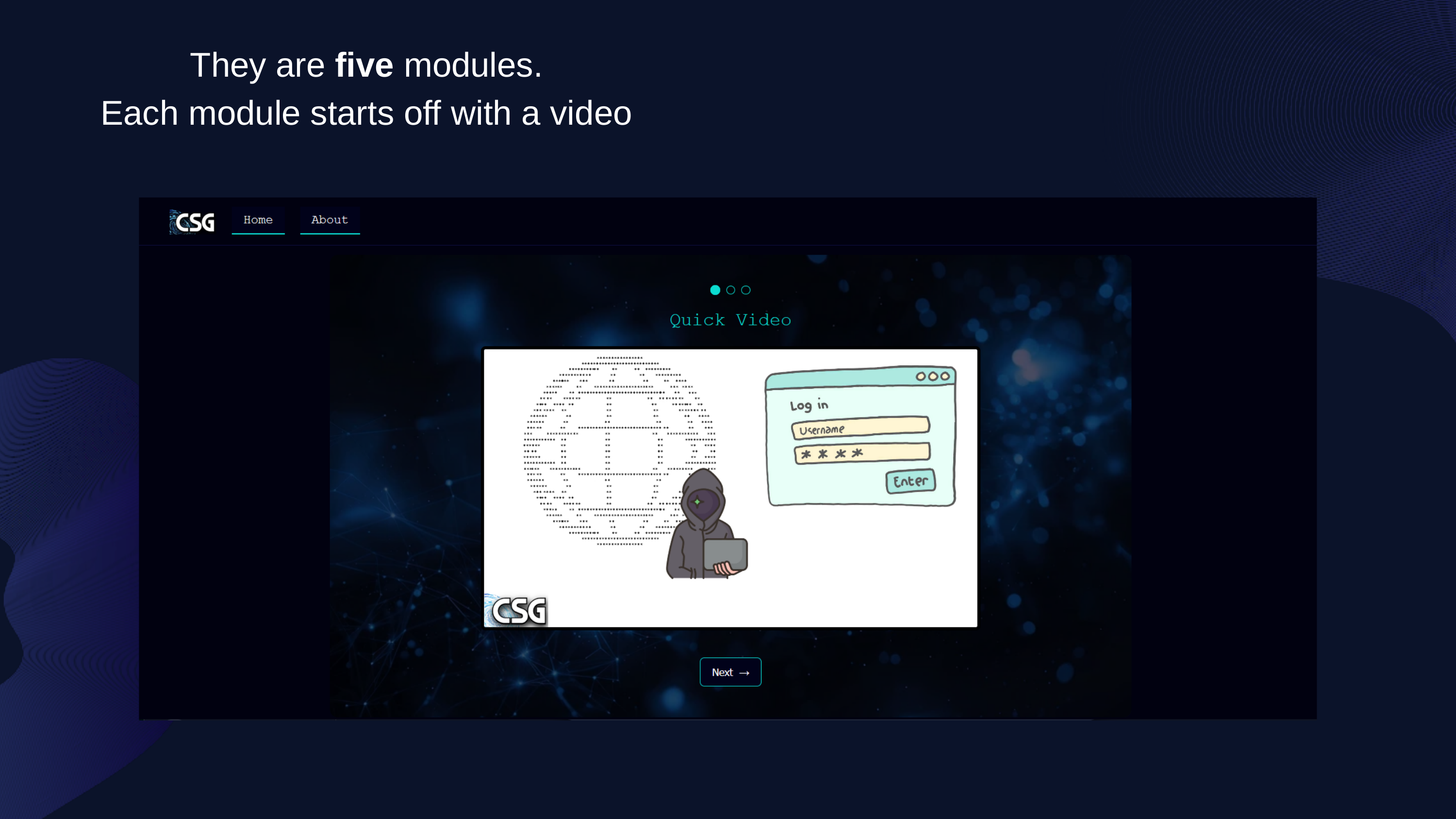

They are five modules.
Each module starts off with a video